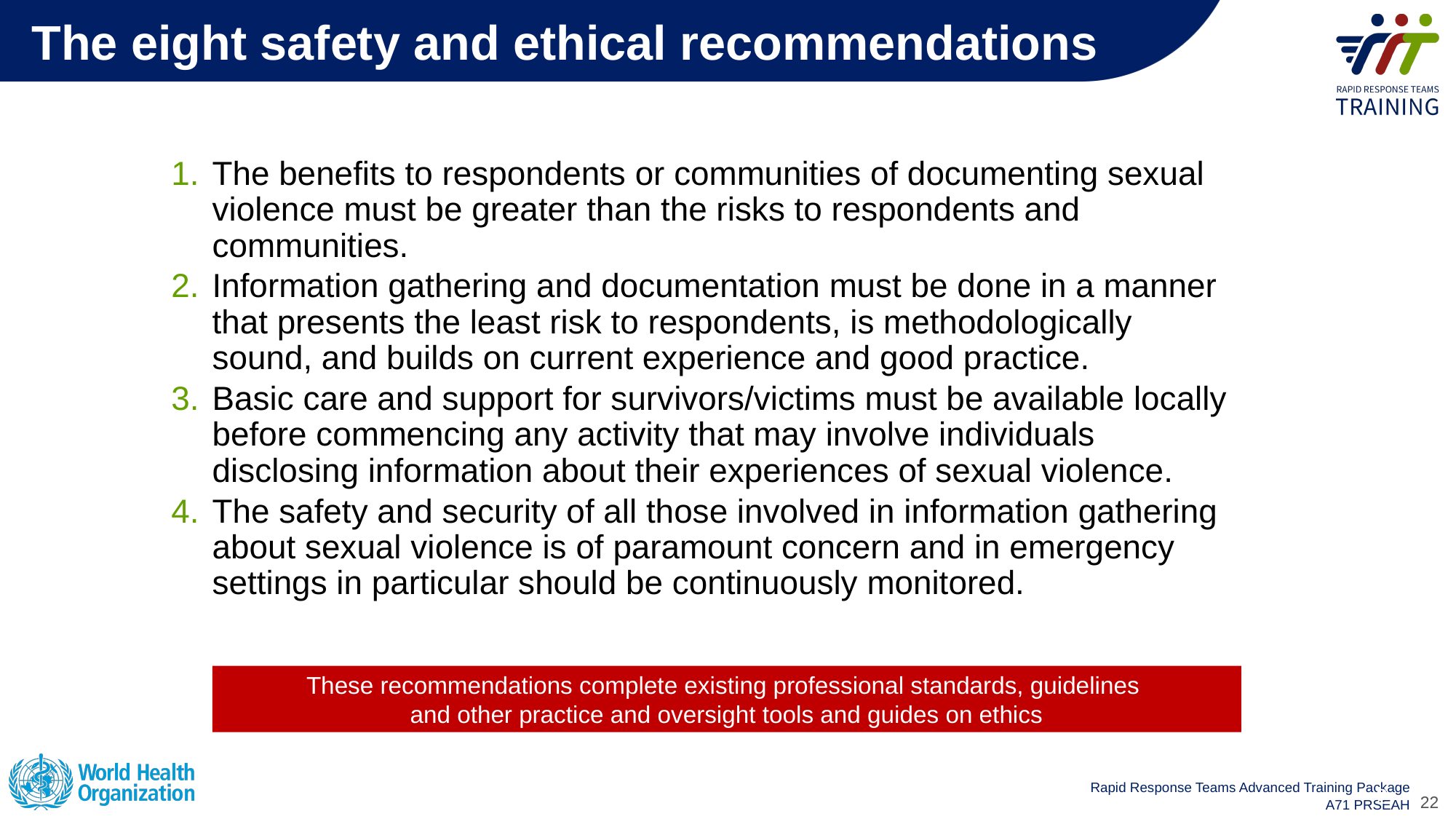

The eight safety and ethical recommendations
The benefits to respondents or communities of documenting sexual violence must be greater than the risks to respondents and communities.
Information gathering and documentation must be done in a manner that presents the least risk to respondents, is methodologically sound, and builds on current experience and good practice.
Basic care and support for survivors/victims must be available locally before commencing any activity that may involve individuals disclosing information about their experiences of sexual violence.
The safety and security of all those involved in information gathering about sexual violence is of paramount concern and in emergency settings in particular should be continuously monitored.
These recommendations complete existing professional standards, guidelines
and other practice and oversight tools and guides on ethics
22